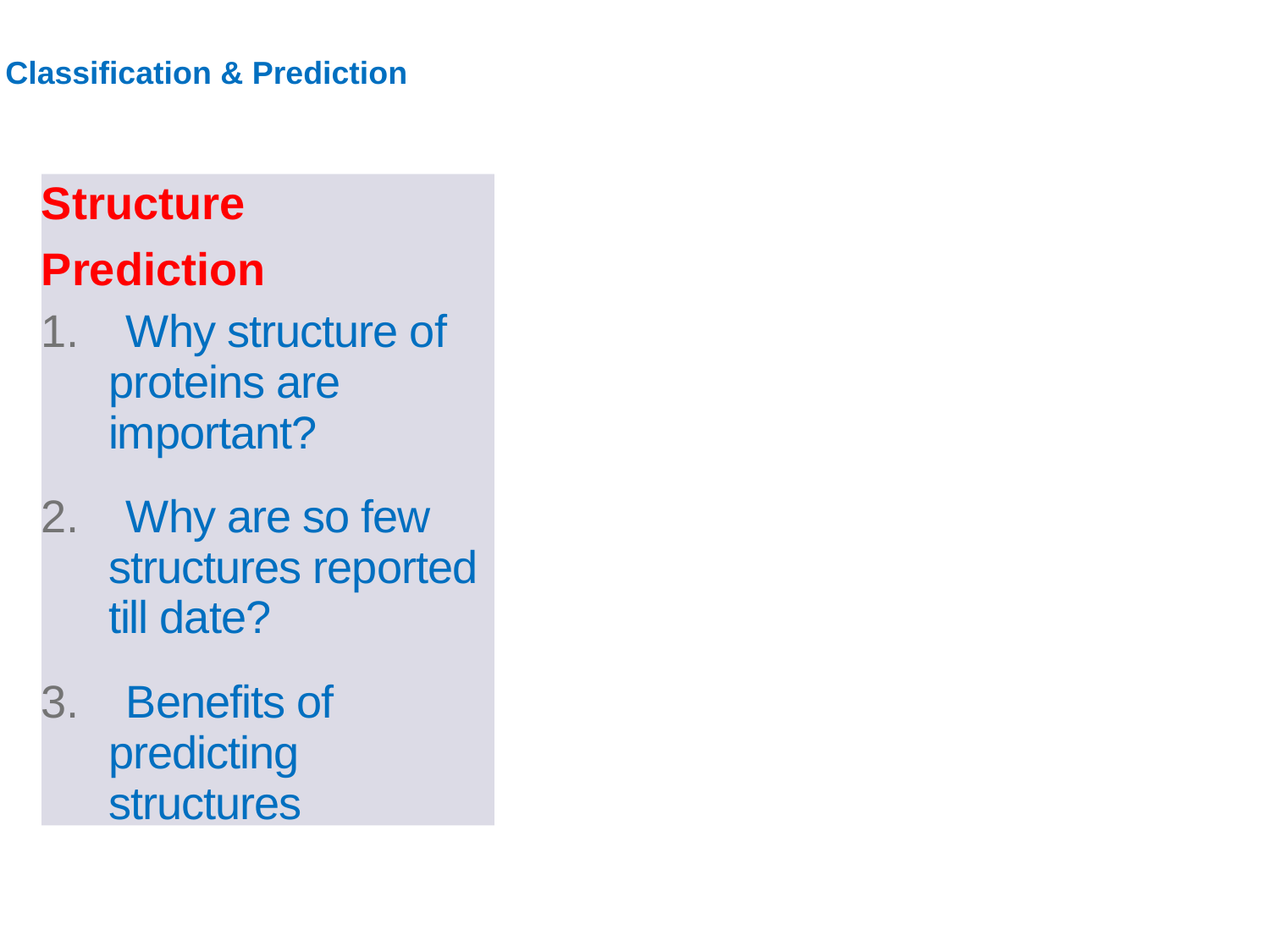

Classification & Prediction
Structure
Prediction
1.    Why structure of proteins are important?
2.    Why are so few structures reported till date?
3.    Benefits of predicting structures